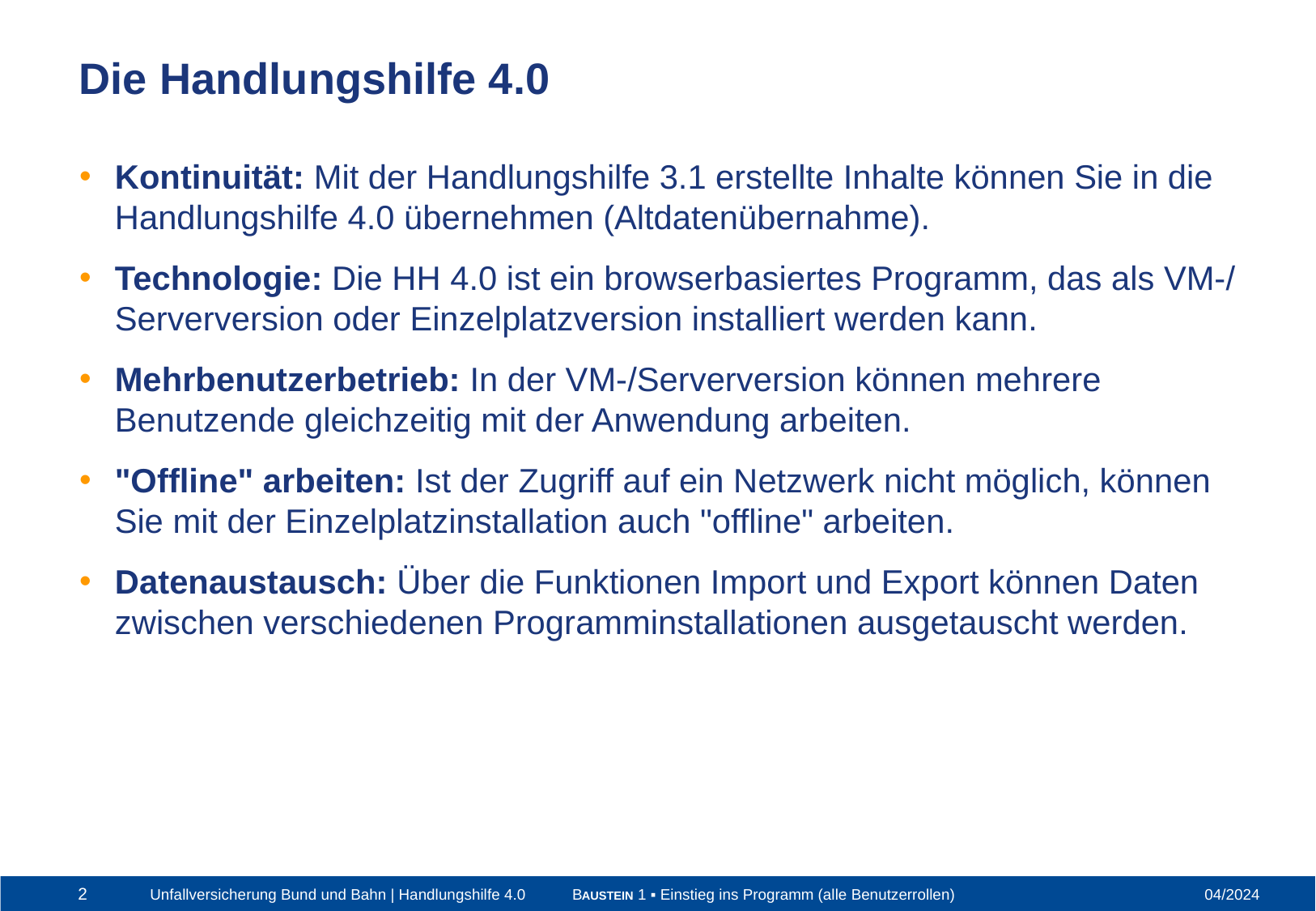

Die Handlungshilfe 4.0
Kontinuität: Mit der Handlungshilfe 3.1 erstellte Inhalte können Sie in die Handlungshilfe 4.0 übernehmen (Altdatenübernahme).
Technologie: Die HH 4.0 ist ein browserbasiertes Programm, das als VM-/ Serverversion oder Einzelplatzversion installiert werden kann.
Mehrbenutzerbetrieb: In der VM-/Serverversion können mehrere Benutzende gleichzeitig mit der Anwendung arbeiten.
"Offline" arbeiten: Ist der Zugriff auf ein Netzwerk nicht möglich, können Sie mit der Einzelplatzinstallation auch "offline" arbeiten.
Datenaustausch: Über die Funktionen Import und Export können Daten zwischen verschiedenen Programminstallationen ausgetauscht werden.